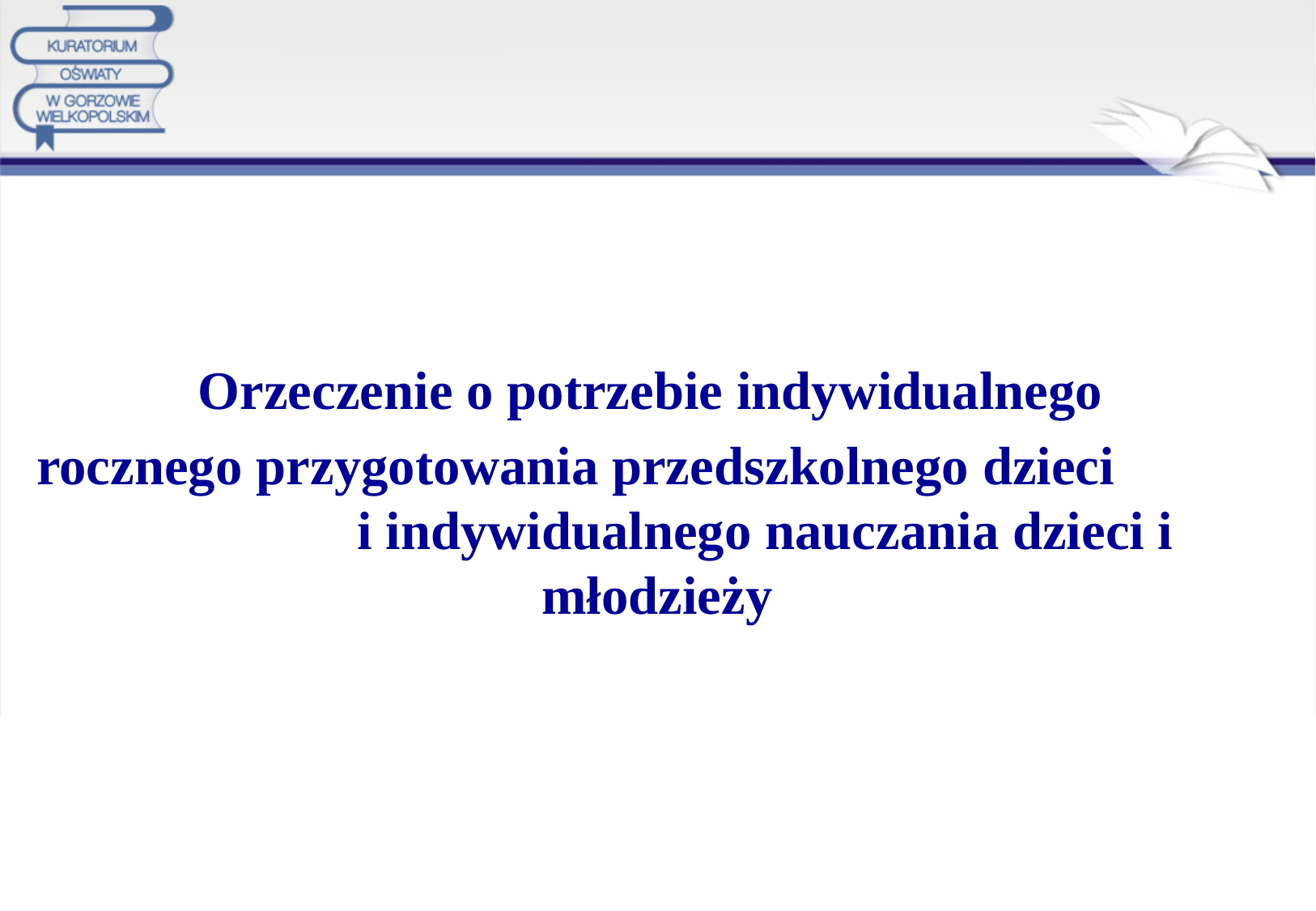

#

Orzeczenie o potrzebie indywidualnego
rocznego przygotowania przedszkolnego dzieci                             i indywidualnego nauczania dzieci i młodzieży